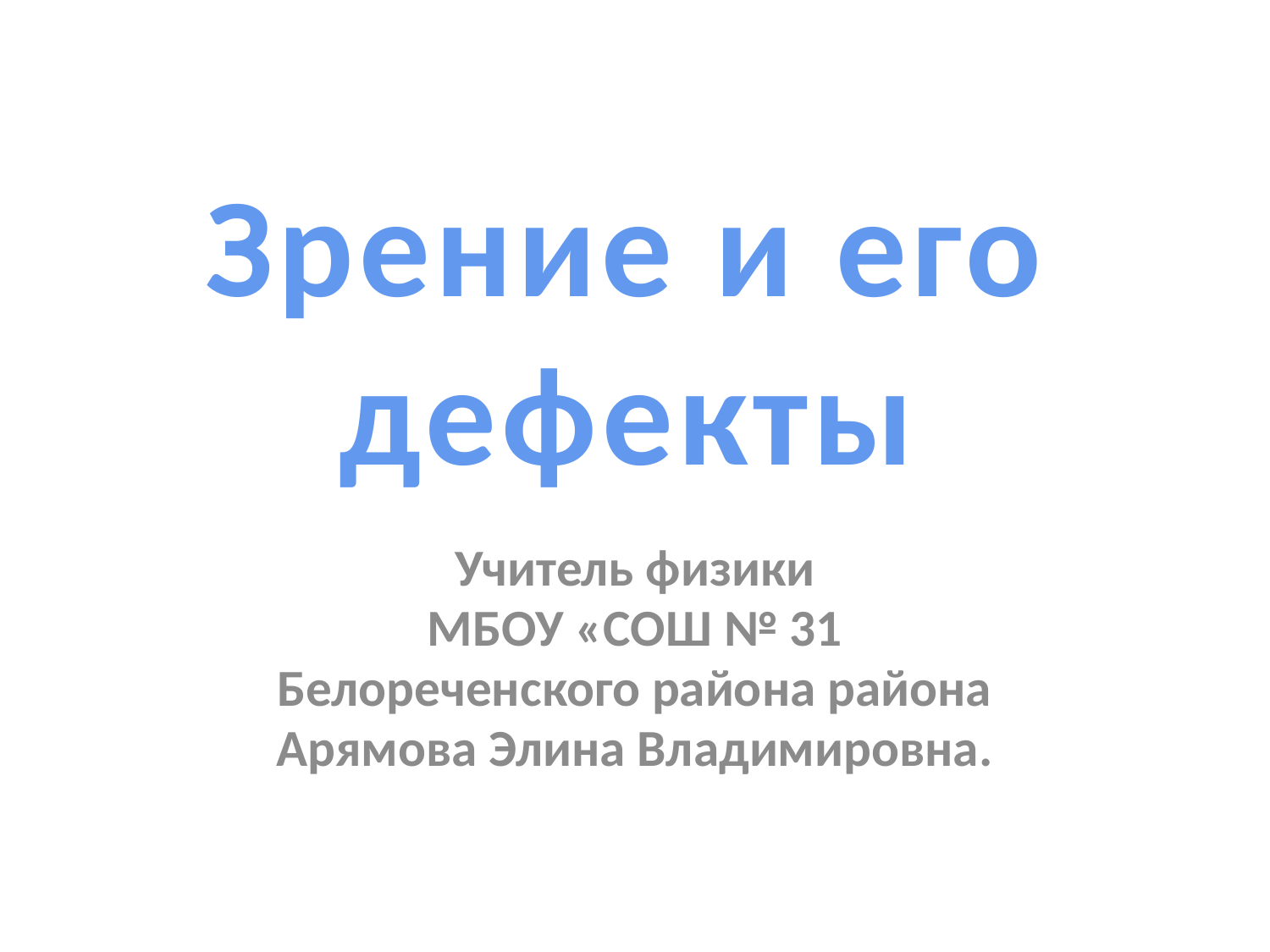

#
Зрение и его дефекты
Учитель физики
МБОУ «СОШ № 31
Белореченского района района
Арямова Элина Владимировна.